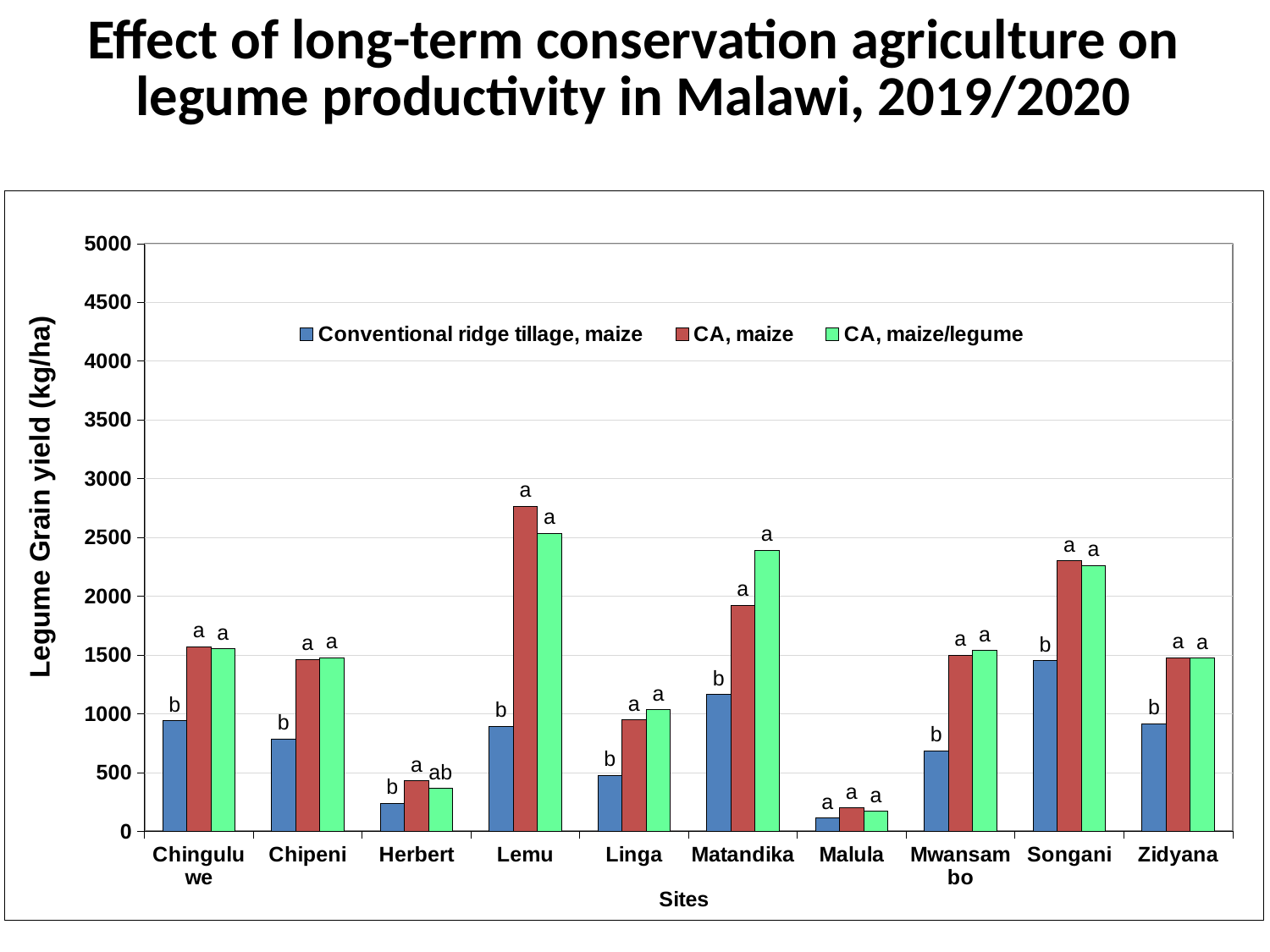

Effect of long-term conservation agriculture on legume productivity in Malawi, 2019/2020

### Chart

| Category | Conventional ridge tillage, maize | CA, maize | CA, maize/legume |
|---|---|---|---|
| Chinguluwe | 941.317953849784 | 1567.406914203328 | 1552.0021656309325 |
| Chipeni | 785.6613804881057 | 1463.4984844068938 | 1476.993228775557 |
| Herbert | 235.95072930229932 | 428.46097871790045 | 362.8380784639005 |
| Lemu | 892.430066986151 | 2764.5094299951966 | 2535.0349005864614 |
| Linga | 476.5569706245574 | 948.7194556387677 | 1033.4092872246006 |
| Matandika | 1163.9721144069365 | 1923.25474349682 | 2389.9078923292814 |
| Malula | 111.50599573763282 | 198.99492730688974 | 168.29090980645805 |
| Mwansambo | 686.5064597515216 | 1498.0448565377792 | 1536.696850288751 |
| Songani | 1451.4414589536573 | 2300.2558617852305 | 2262.589681913529 |
| Zidyana | 916.8132521134042 | 1475.337356938553 | 1473.8486437530053 |